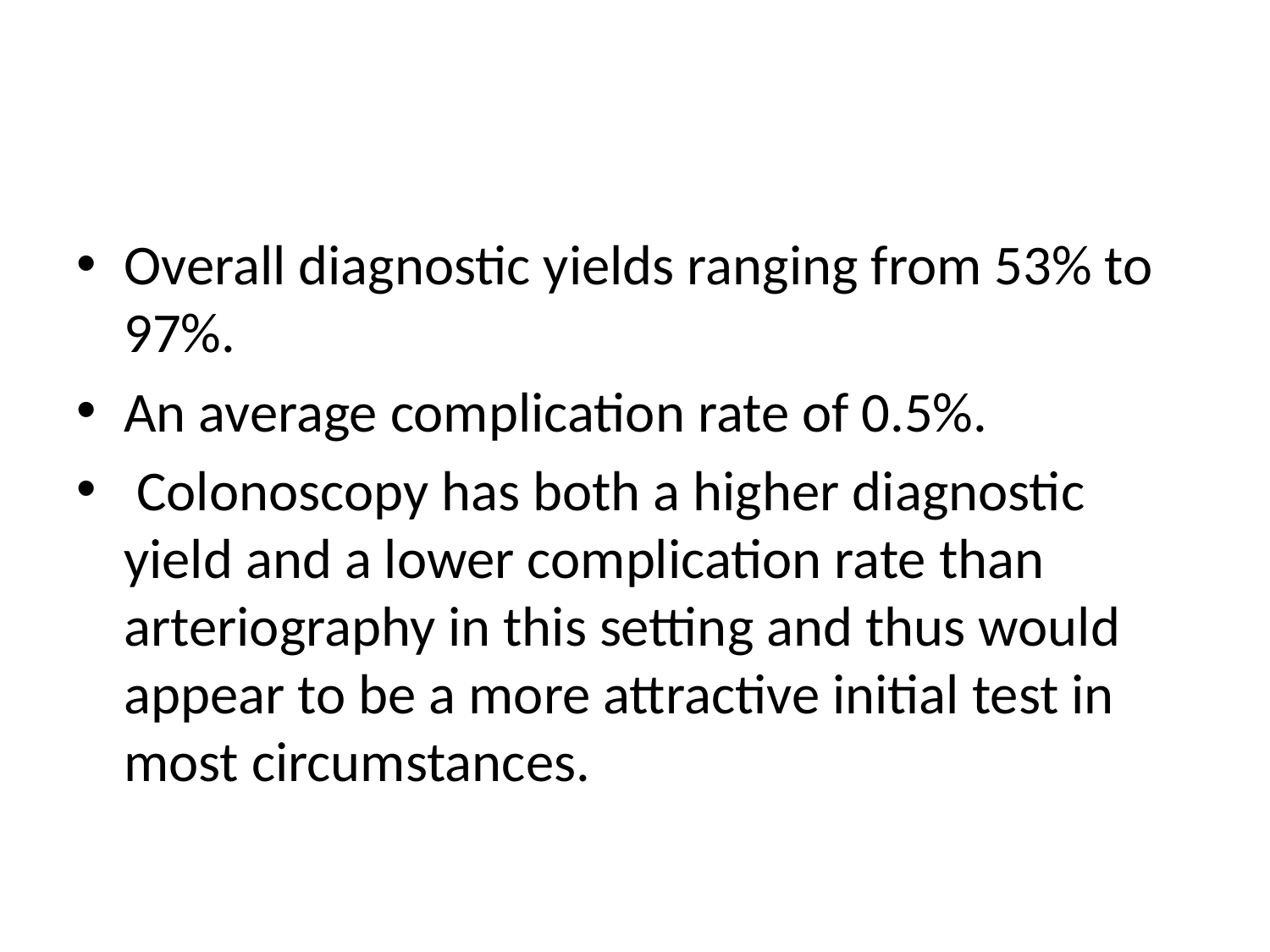

#
Overall diagnostic yields ranging from 53% to 97%.
An average complication rate of 0.5%.
 Colonoscopy has both a higher diagnostic yield and a lower complication rate than arteriography in this setting and thus would appear to be a more attractive initial test in most circumstances.